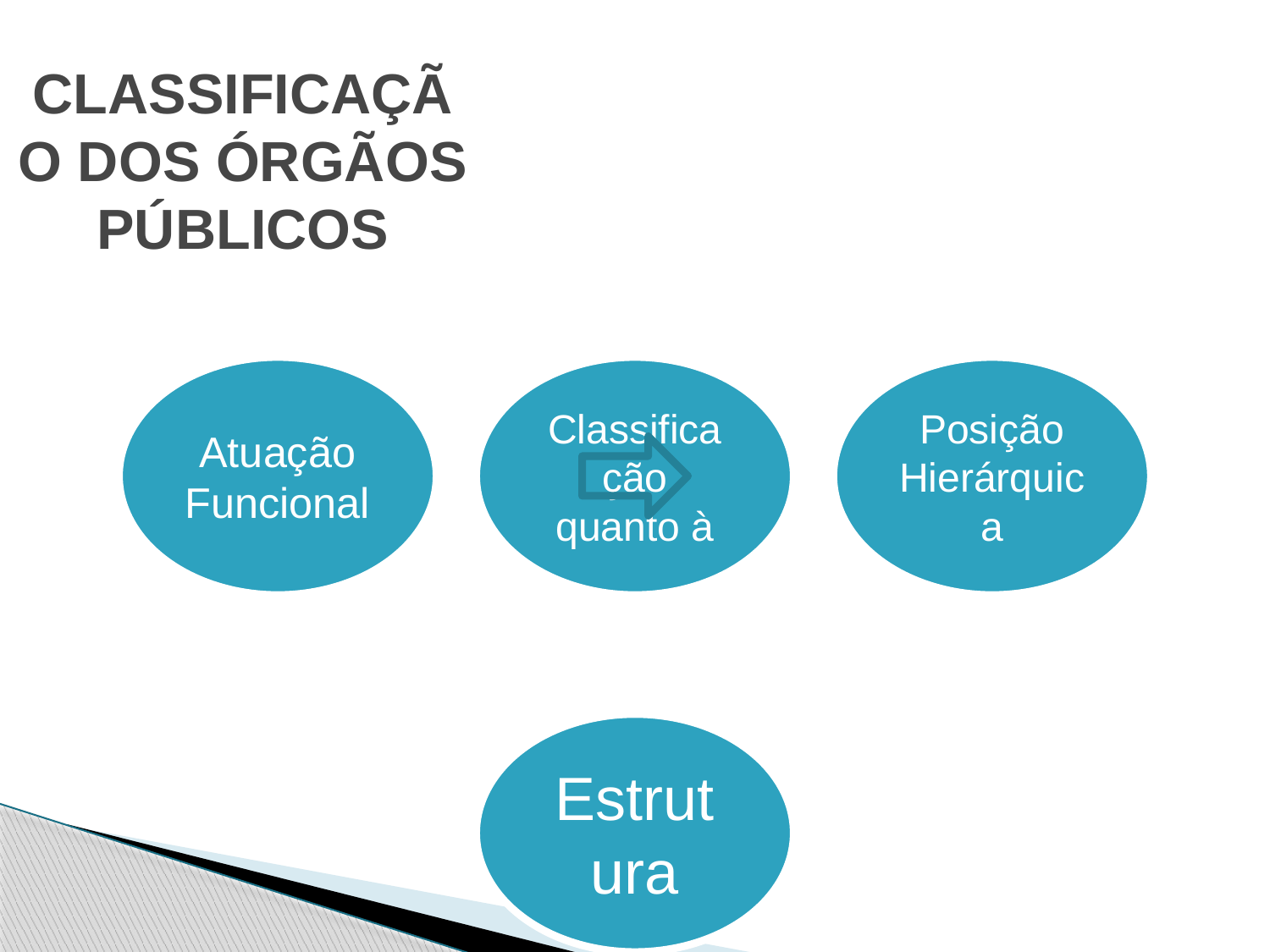

# CLASSIFICAÇÃO DOS ÓRGÃOS PÚBLICOS
Classificação quanto à
Posição Hierárquica
Estrutura
Atuação Funcional